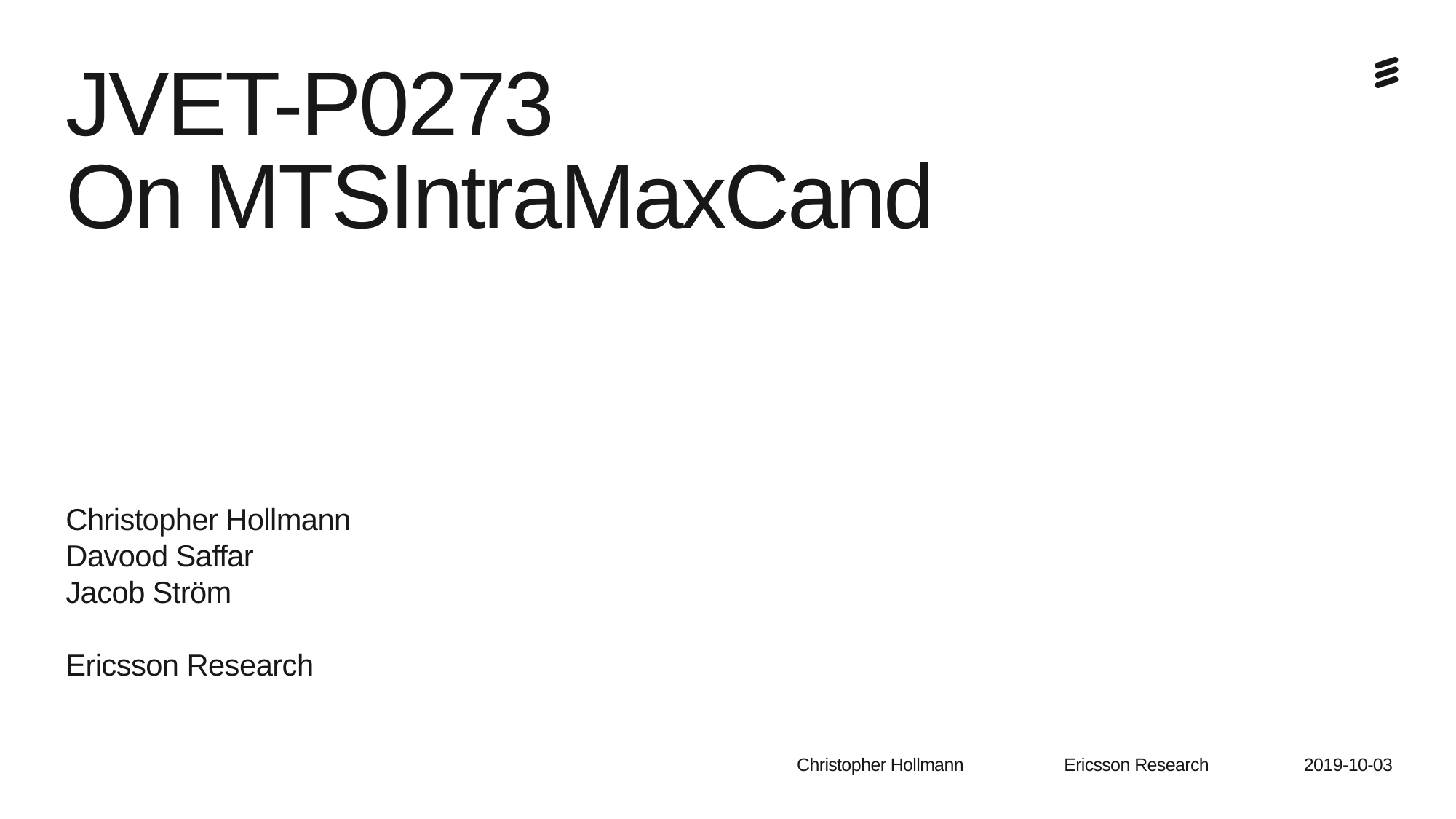

# JVET-P0273 On MTSIntraMaxCand
Christopher Hollmann
Davood Saffar
Jacob Ström

Ericsson Research
Ericsson Research
2019-10-03
Christopher Hollmann